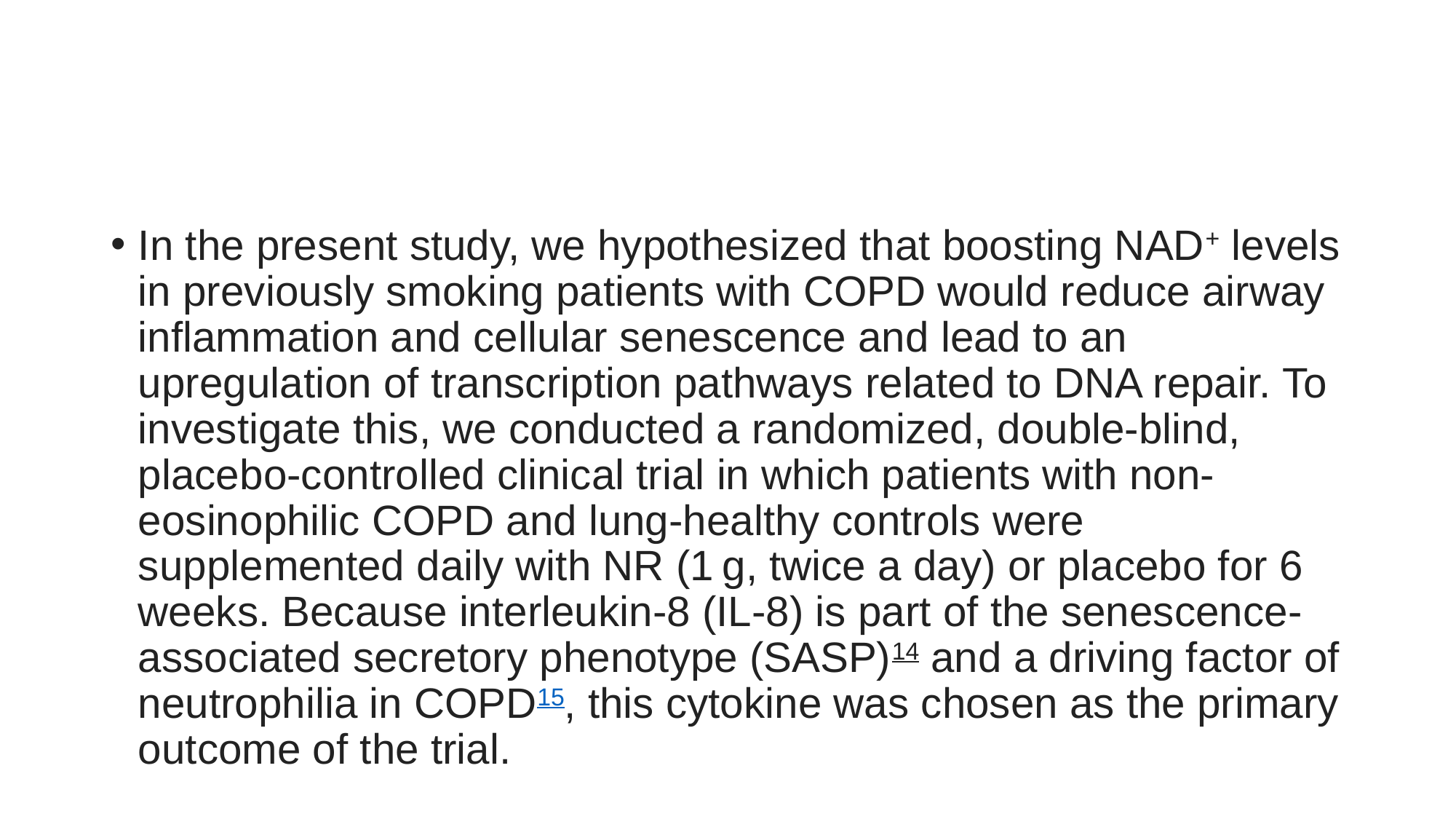

#
In the present study, we hypothesized that boosting NAD+ levels in previously smoking patients with COPD would reduce airway inflammation and cellular senescence and lead to an upregulation of transcription pathways related to DNA repair. To investigate this, we conducted a randomized, double-blind, placebo-controlled clinical trial in which patients with non-eosinophilic COPD and lung-healthy controls were supplemented daily with NR (1 g, twice a day) or placebo for 6 weeks. Because interleukin-8 (IL-8) is part of the senescence-associated secretory phenotype (SASP)14 and a driving factor of neutrophilia in COPD15, this cytokine was chosen as the primary outcome of the trial.